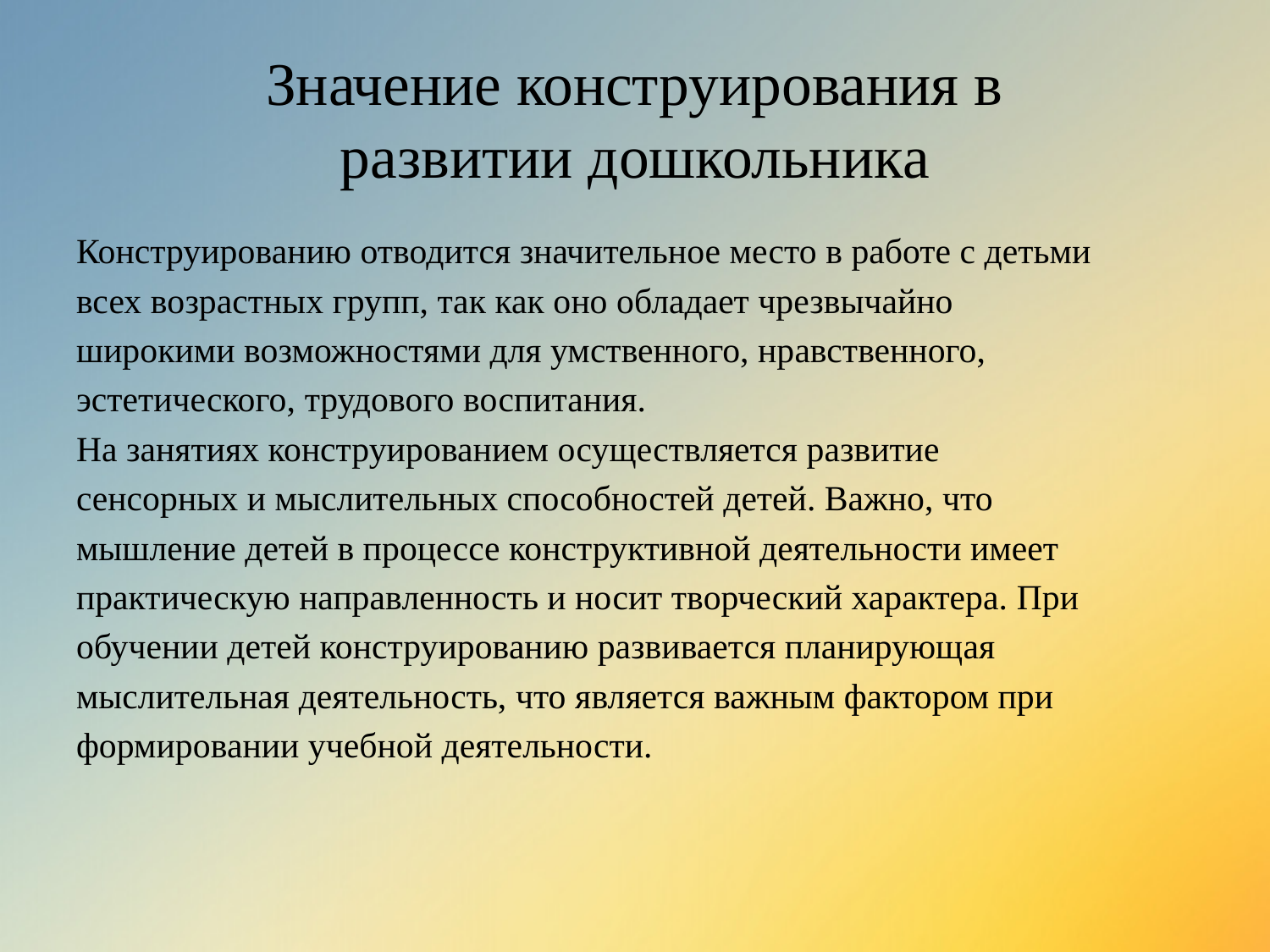

# Значение конструирования в развитии дошкольника
Конструированию отводится значительное место в работе с детьми
всех возрастных групп, так как оно обладает чрезвычайно
широкими возможностями для умственного, нравственного,
эстетического, трудового воспитания.
На занятиях конструированием осуществляется развитие
сенсорных и мыслительных способностей детей. Важно, что
мышление детей в процессе конструктивной деятельности имеет
практическую направленность и носит творческий характера. При
обучении детей конструированию развивается планирующая
мыслительная деятельность, что является важным фактором при
формировании учебной деятельности.